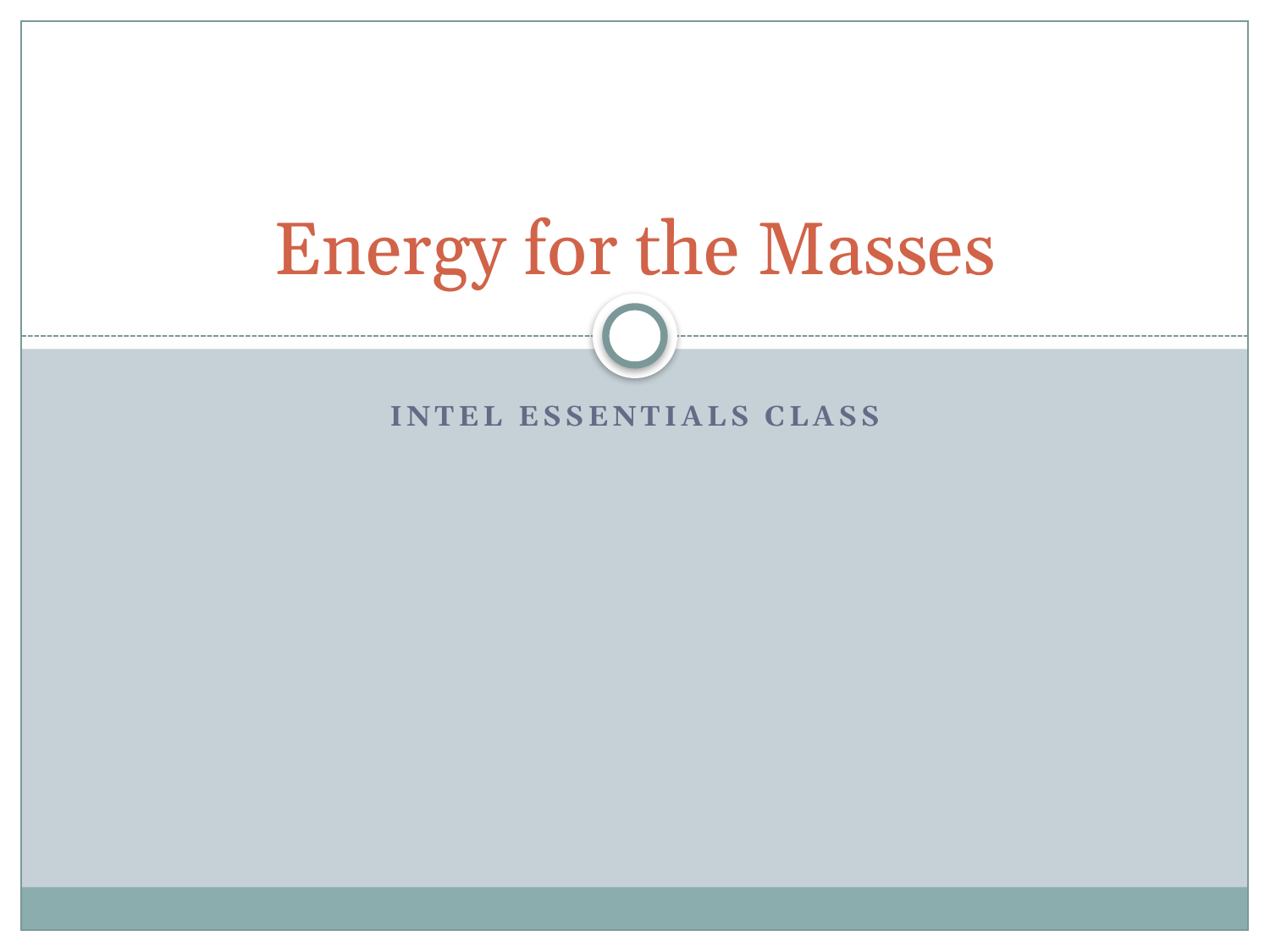

# Energy for the Masses
Intel essentials class